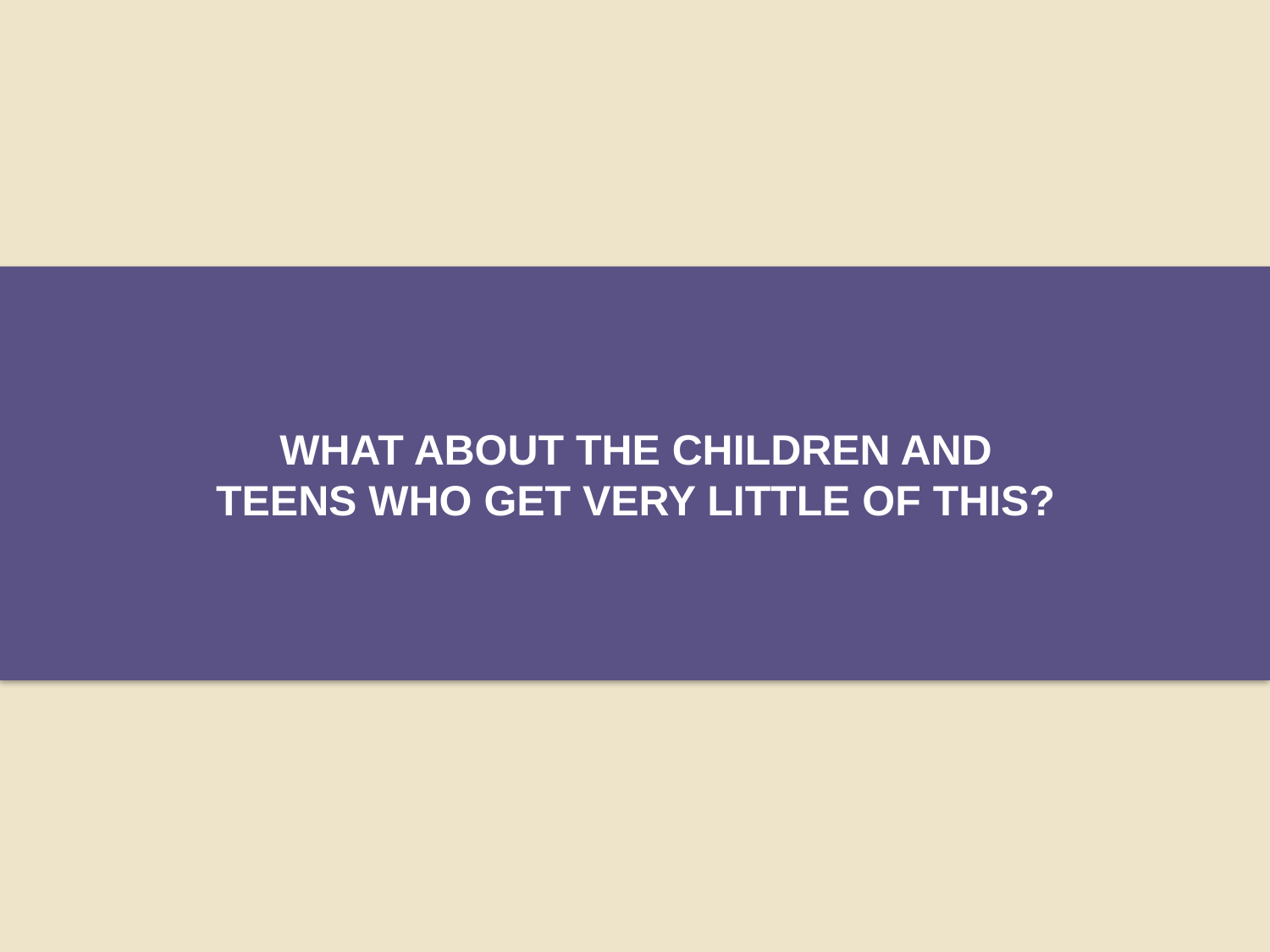

# What about the children and teens who get very little of this?